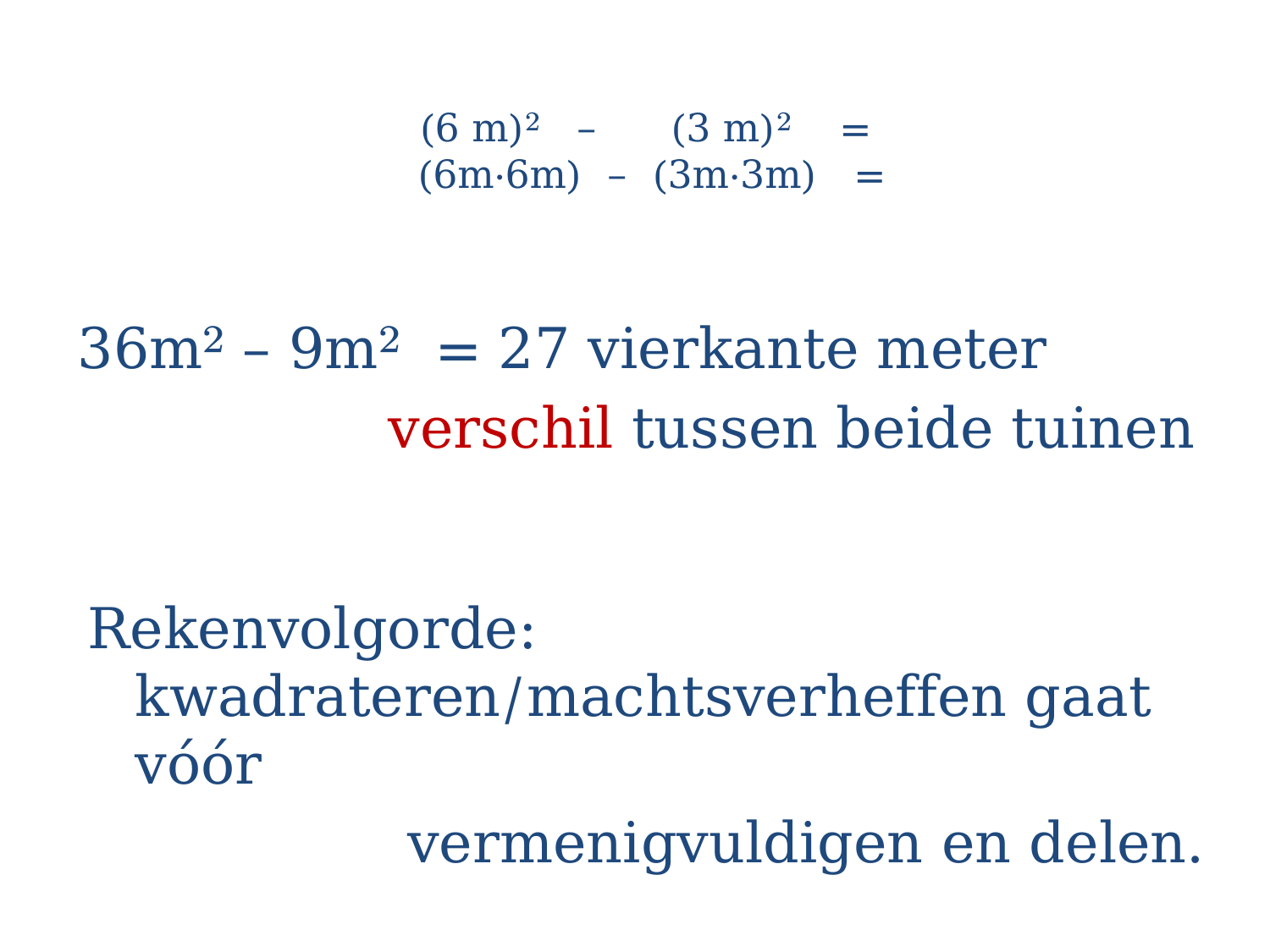

# (6 m)²   –      (3 m)²    = (6m·6m)  –  (3m·3m)   =
36m² – 9m²  = 27 vierkante meter
verschil tussen beide tuinen

Rekenvolgorde: kwadrateren/machtsverheffen gaat vóór
vermenigvuldigen en delen.